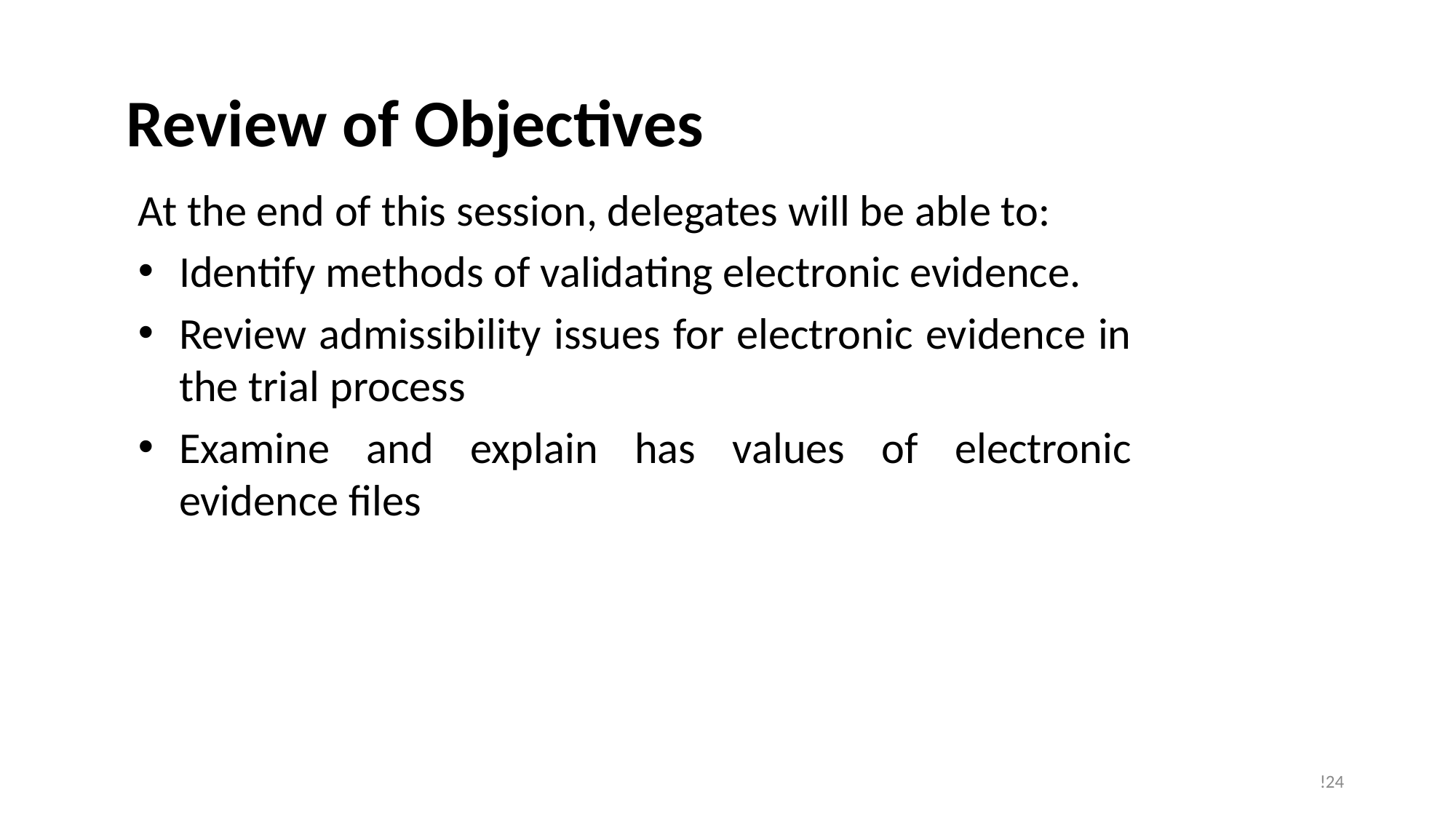

Review of Objectives
At the end of this session, delegates will be able to:
Identify methods of validating electronic evidence.
Review admissibility issues for electronic evidence in the trial process
Examine and explain has values of electronic evidence files
!24